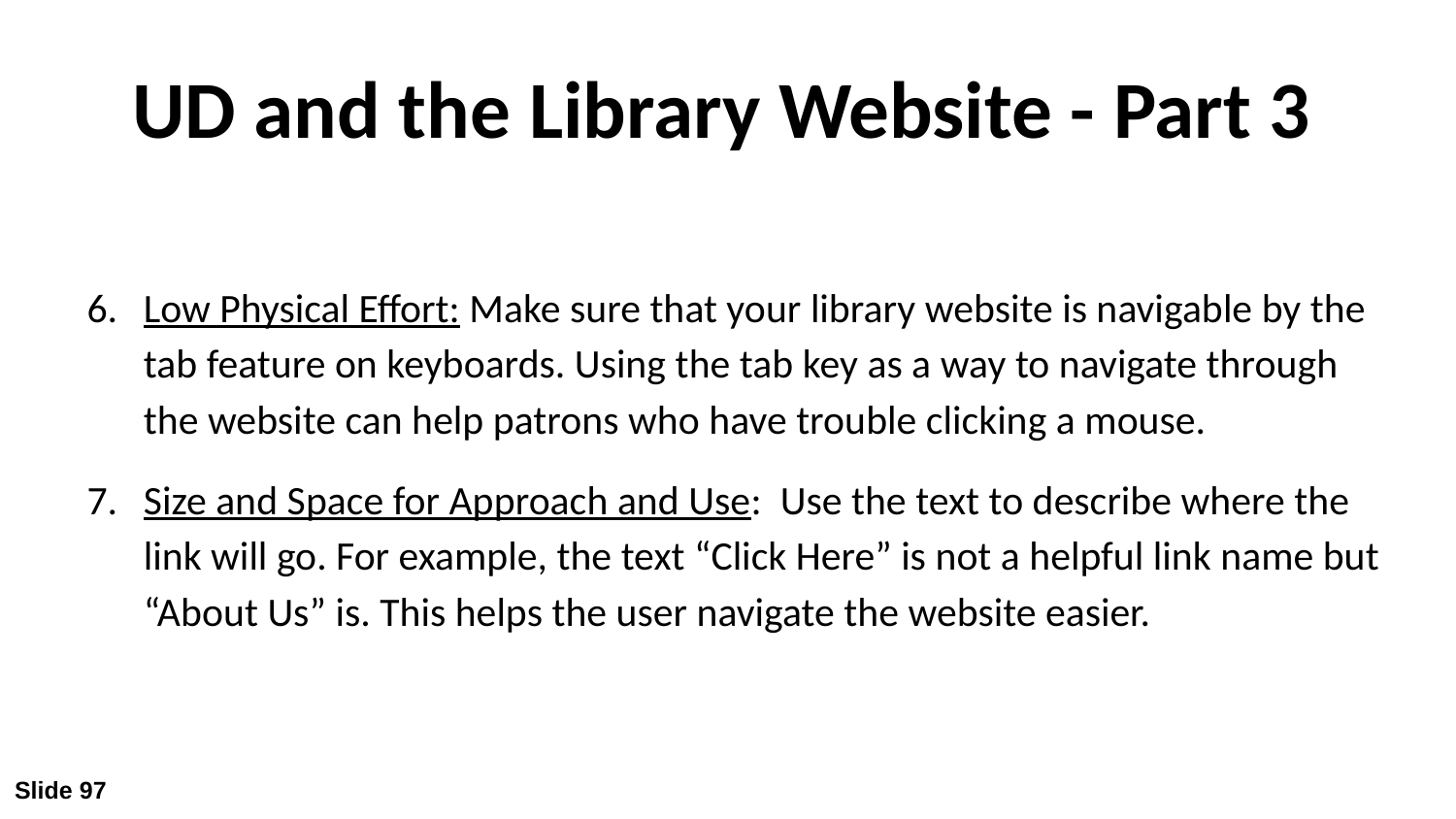

# UD and the Library Website - Part 3
Low Physical Effort: Make sure that your library website is navigable by the tab feature on keyboards. Using the tab key as a way to navigate through the website can help patrons who have trouble clicking a mouse.
Size and Space for Approach and Use:  Use the text to describe where the link will go. For example, the text “Click Here” is not a helpful link name but “About Us” is. This helps the user navigate the website easier.
Slide 97